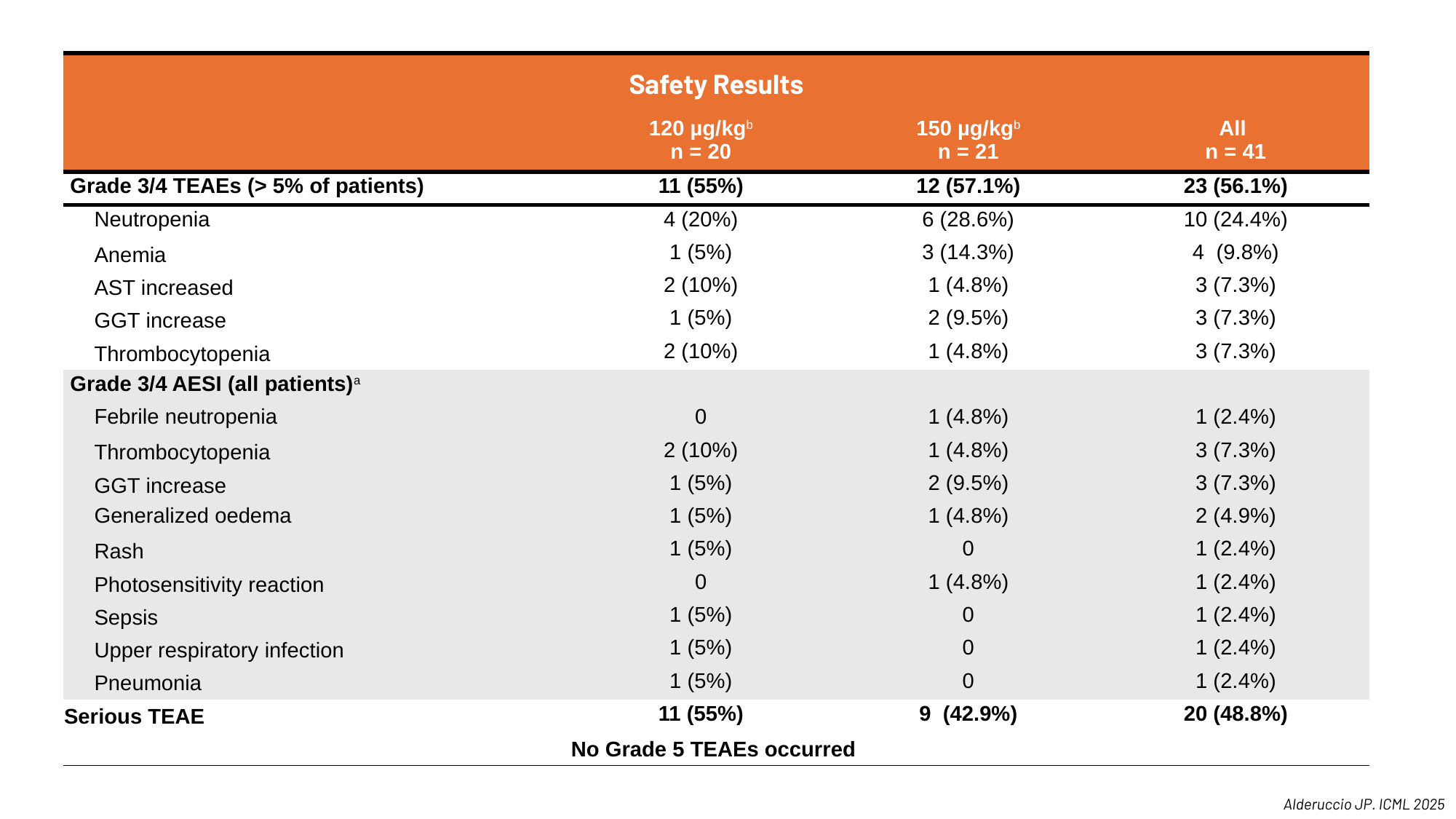

| Safety Results |  |  |  |
| --- | --- | --- | --- |
|  | 120 µg/kgb n = 20 | 150 µg/kgb n = 21 | All n = 41 |
| Grade 3/4 TEAEs (> 5% of patients) | 11 (55%) | 12 (57.1%) | 23 (56.1%) |
| Neutropenia | 4 (20%) | 6 (28.6%) | 10 (24.4%) |
| Anemia | 1 (5%) | 3 (14.3%) | 4 (9.8%) |
| AST increased | 2 (10%) | 1 (4.8%) | 3 (7.3%) |
| GGT increase | 1 (5%) | 2 (9.5%) | 3 (7.3%) |
| Thrombocytopenia | 2 (10%) | 1 (4.8%) | 3 (7.3%) |
| Grade 3/4 AESI (all patients)a |  |  |  |
| Febrile neutropenia | 0 | 1 (4.8%) | 1 (2.4%) |
| Thrombocytopenia | 2 (10%) | 1 (4.8%) | 3 (7.3%) |
| GGT increase | 1 (5%) | 2 (9.5%) | 3 (7.3%) |
| Generalized oedema | 1 (5%) | 1 (4.8%) | 2 (4.9%) |
| Rash | 1 (5%) | 0 | 1 (2.4%) |
| Photosensitivity reaction | 0 | 1 (4.8%) | 1 (2.4%) |
| Sepsis | 1 (5%) | 0 | 1 (2.4%) |
| Upper respiratory infection | 1 (5%) | 0 | 1 (2.4%) |
| Pneumonia | 1 (5%) | 0 | 1 (2.4%) |
| Serious TEAE | 11 (55%) | 9 (42.9%) | 20 (48.8%) |
| No Grade 5 TEAEs occurred |  |  |  |
Alderuccio JP. ICML 2025